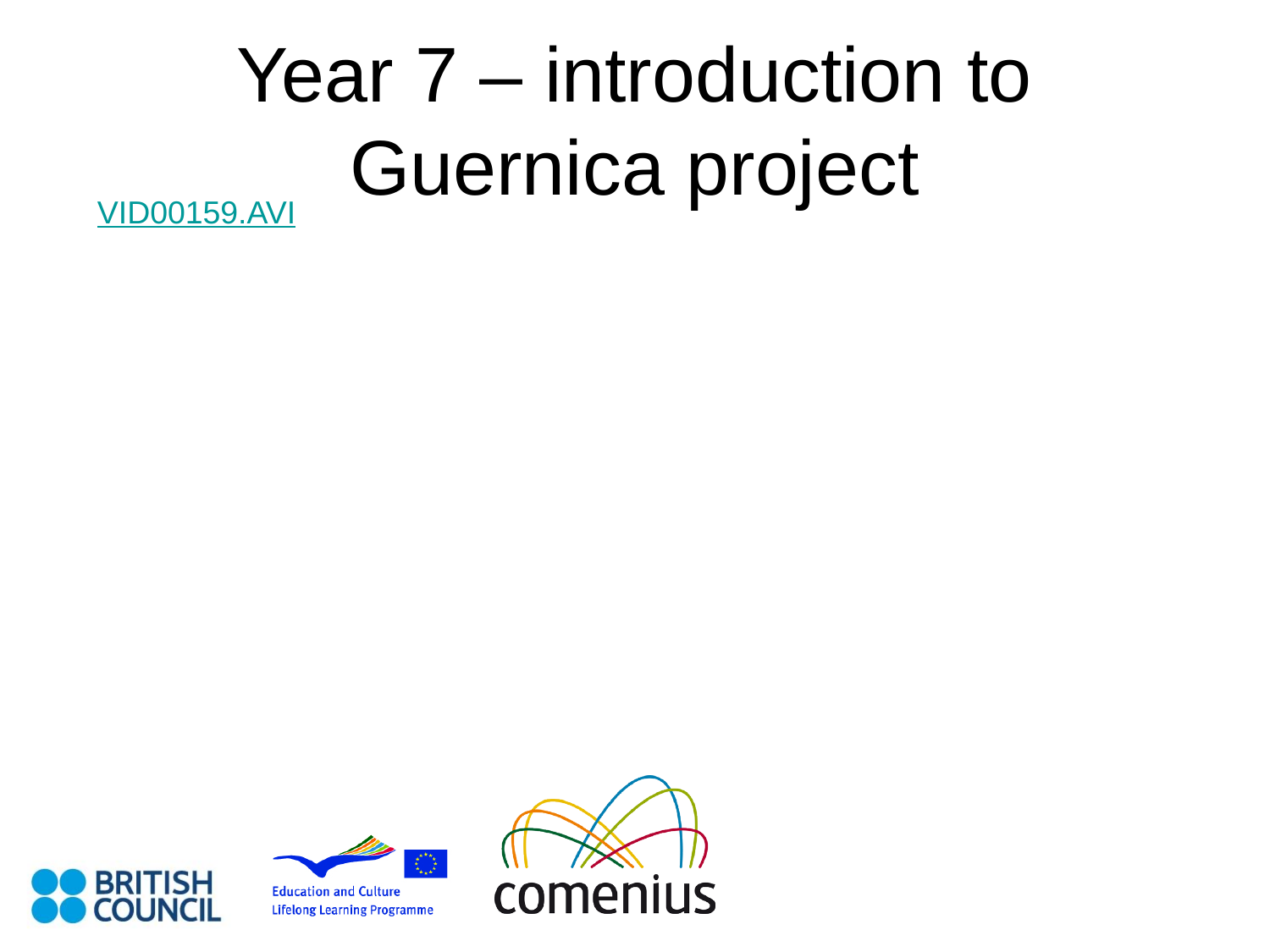

# Year 7 – introduction to Guernica project
VID00159.AVI